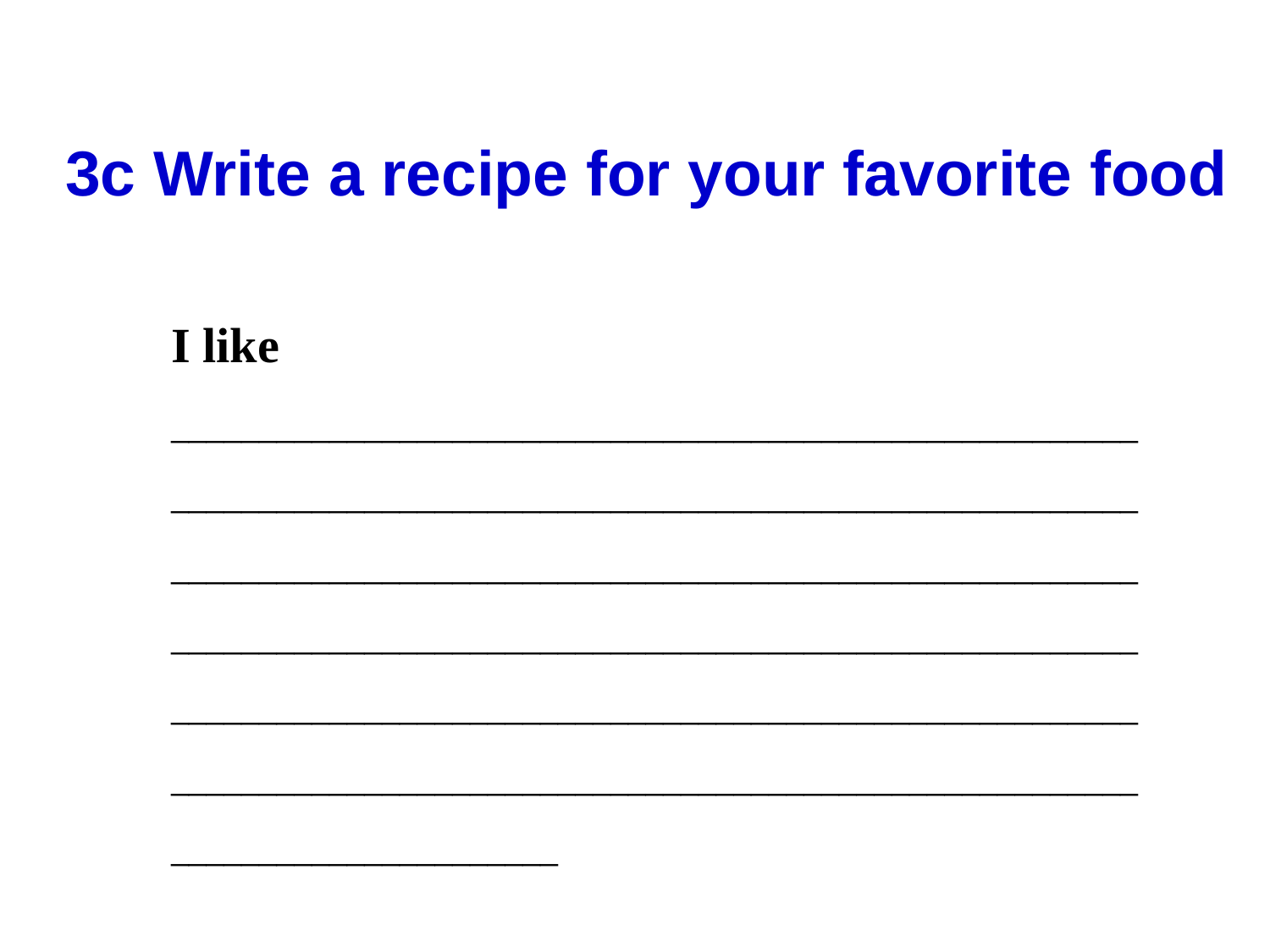

3c Write a recipe for your favorite food
I like ________________________________________________________________________________________________________________________________________________________________________________________________________________________________________________________________________________________________________________________________________________________________